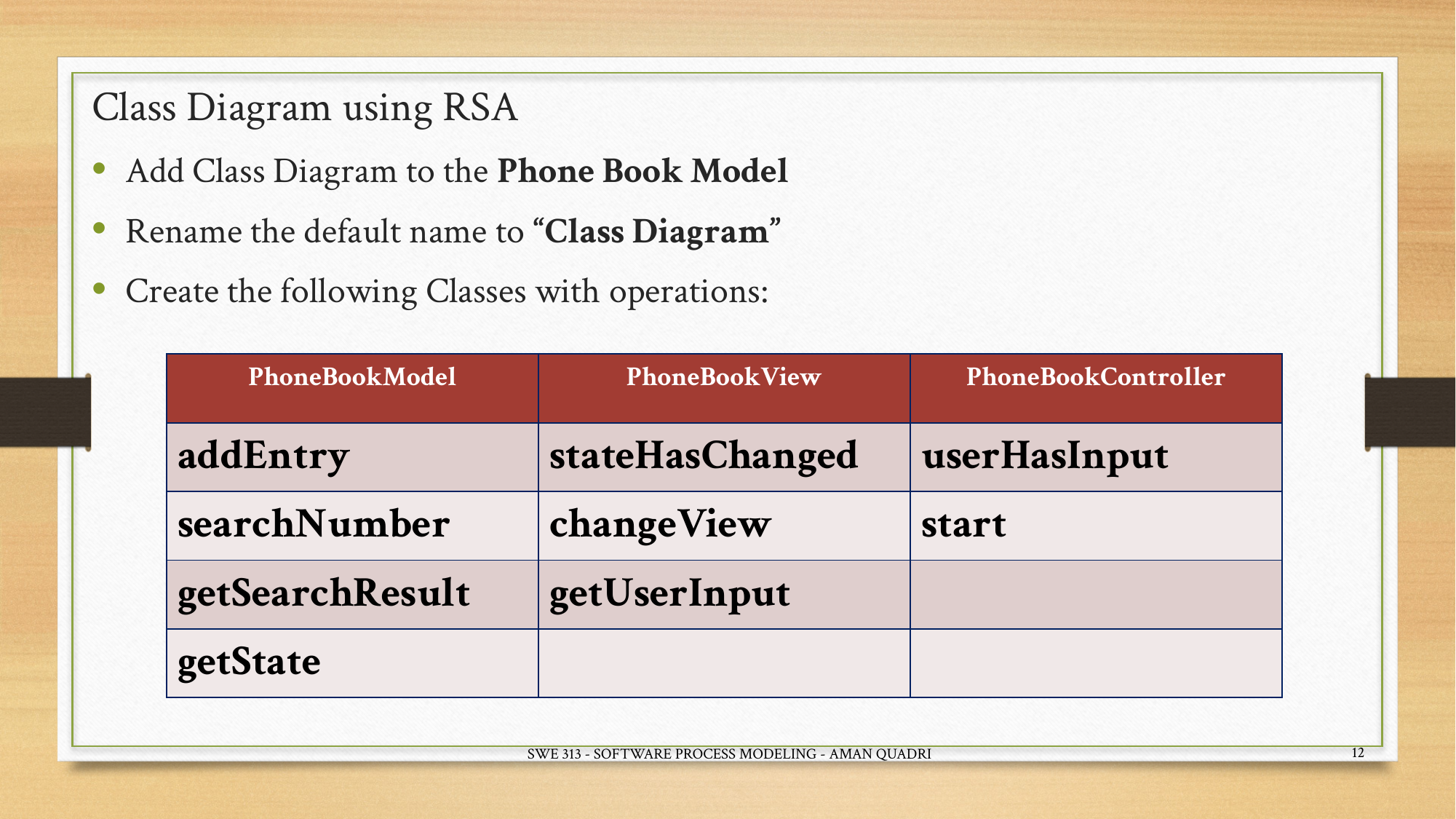

# Class Diagram using RSA
Add Class Diagram to the Phone Book Model
Rename the default name to “Class Diagram”
Create the following Classes with operations:
| PhoneBookModel | PhoneBookView | PhoneBookController |
| --- | --- | --- |
| addEntry | stateHasChanged | userHasInput |
| searchNumber | changeView | start |
| getSearchResult | getUserInput |  |
| getState |  |  |
12
SWE 313 - SOFTWARE PROCESS MODELING - AMAN QUADRI